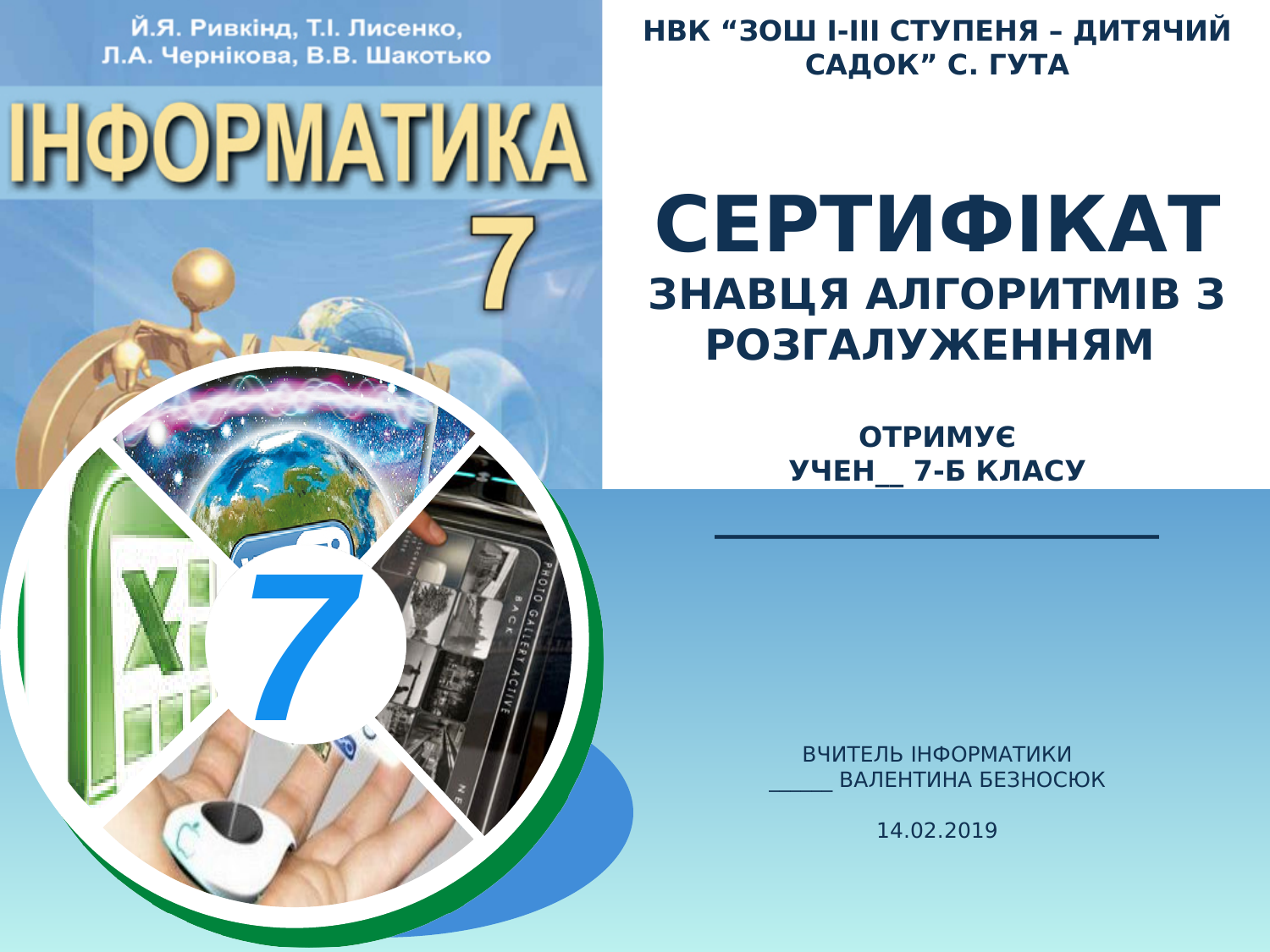

# НВК “ЗОШ І-ІІІ ступеня – дитячий садок” с. Гута Сертифікат знавця алгоритмів з розгалуженням отримує учен__ 7-Б класу _____________________ Вчитель інформатики ______ Валентина Безносюк 14.02.2019